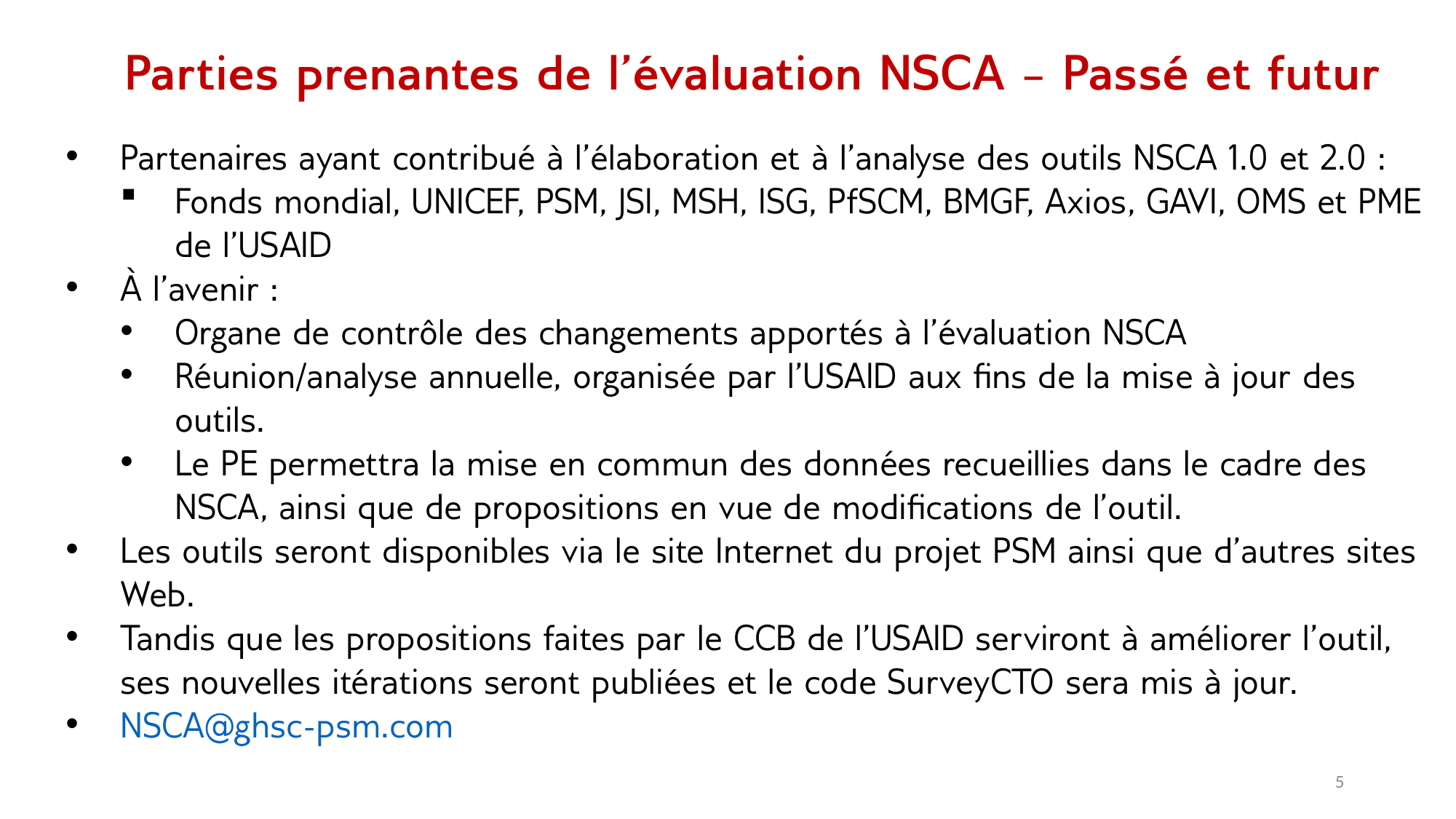

# Parties prenantes de l’évaluation NSCA – Passé et futur
Partenaires ayant contribué à l’élaboration et à l’analyse des outils NSCA 1.0 et 2.0 :
Fonds mondial, UNICEF, PSM, JSI, MSH, ISG, PfSCM, BMGF, Axios, GAVI, OMS et PME de l’USAID
À l’avenir :
Organe de contrôle des changements apportés à l’évaluation NSCA
Réunion/analyse annuelle, organisée par l’USAID aux fins de la mise à jour des outils.
Le PE permettra la mise en commun des données recueillies dans le cadre des NSCA, ainsi que de propositions en vue de modifications de l’outil.
Les outils seront disponibles via le site Internet du projet PSM ainsi que d’autres sites Web.
Tandis que les propositions faites par le CCB de l’USAID serviront à améliorer l’outil, ses nouvelles itérations seront publiées et le code SurveyCTO sera mis à jour.
NSCA@ghsc-psm.com
5